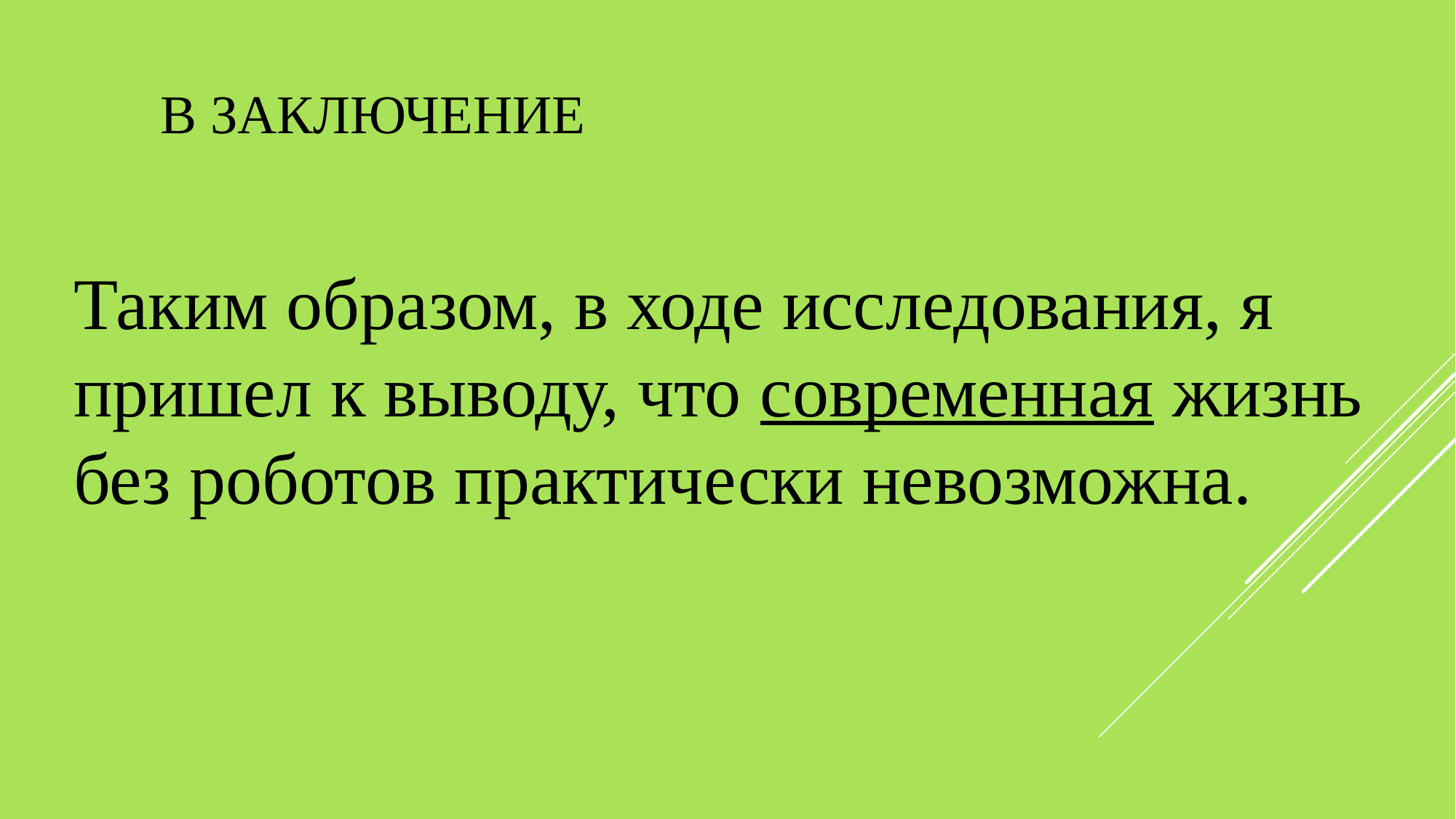

# В заключение
Таким образом, в ходе исследования, я пришел к выводу, что современная жизнь без роботов практически невозможна.